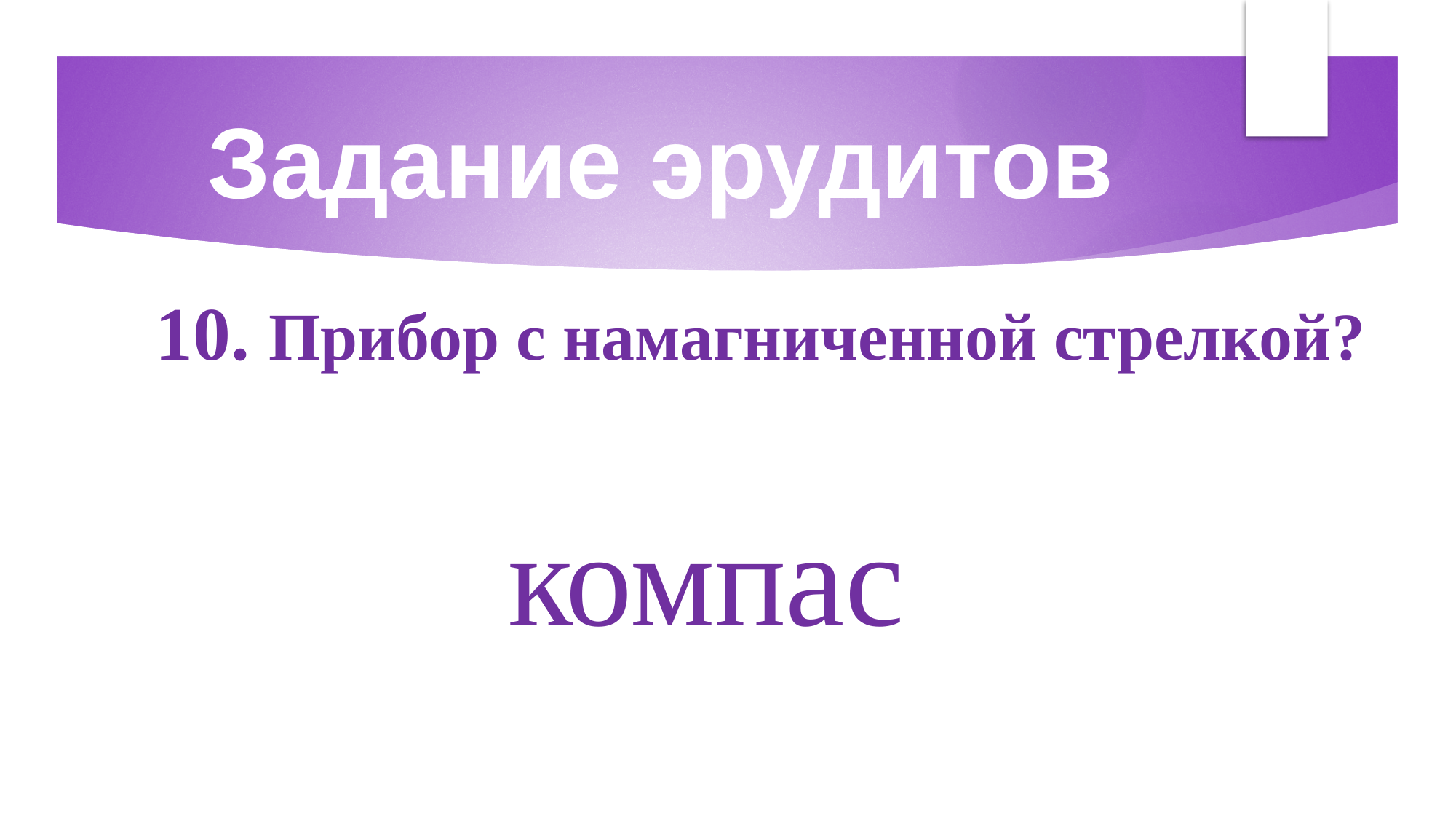

# Задание эрудитов
10. Прибор с намагниченной стрелкой?

компас